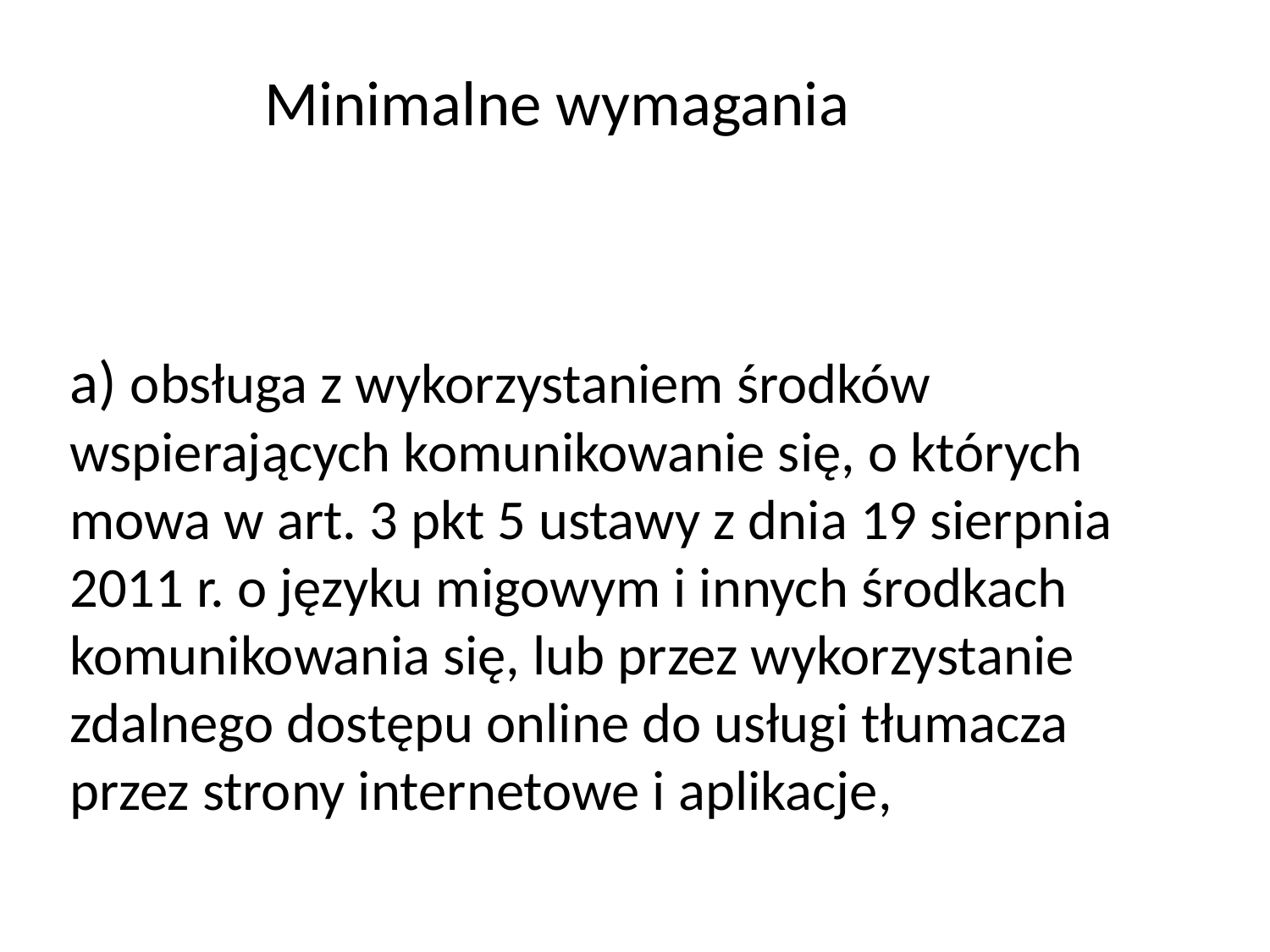

# Minimalne wymagania

a) obsługa z wykorzystaniem środków wspierających komunikowanie się, o których mowa w art. 3 pkt 5 ustawy z dnia 19 sierpnia 2011 r. o języku migowym i innych środkach komunikowania się, lub przez wykorzystanie zdalnego dostępu online do usługi tłumacza przez strony internetowe i aplikacje,